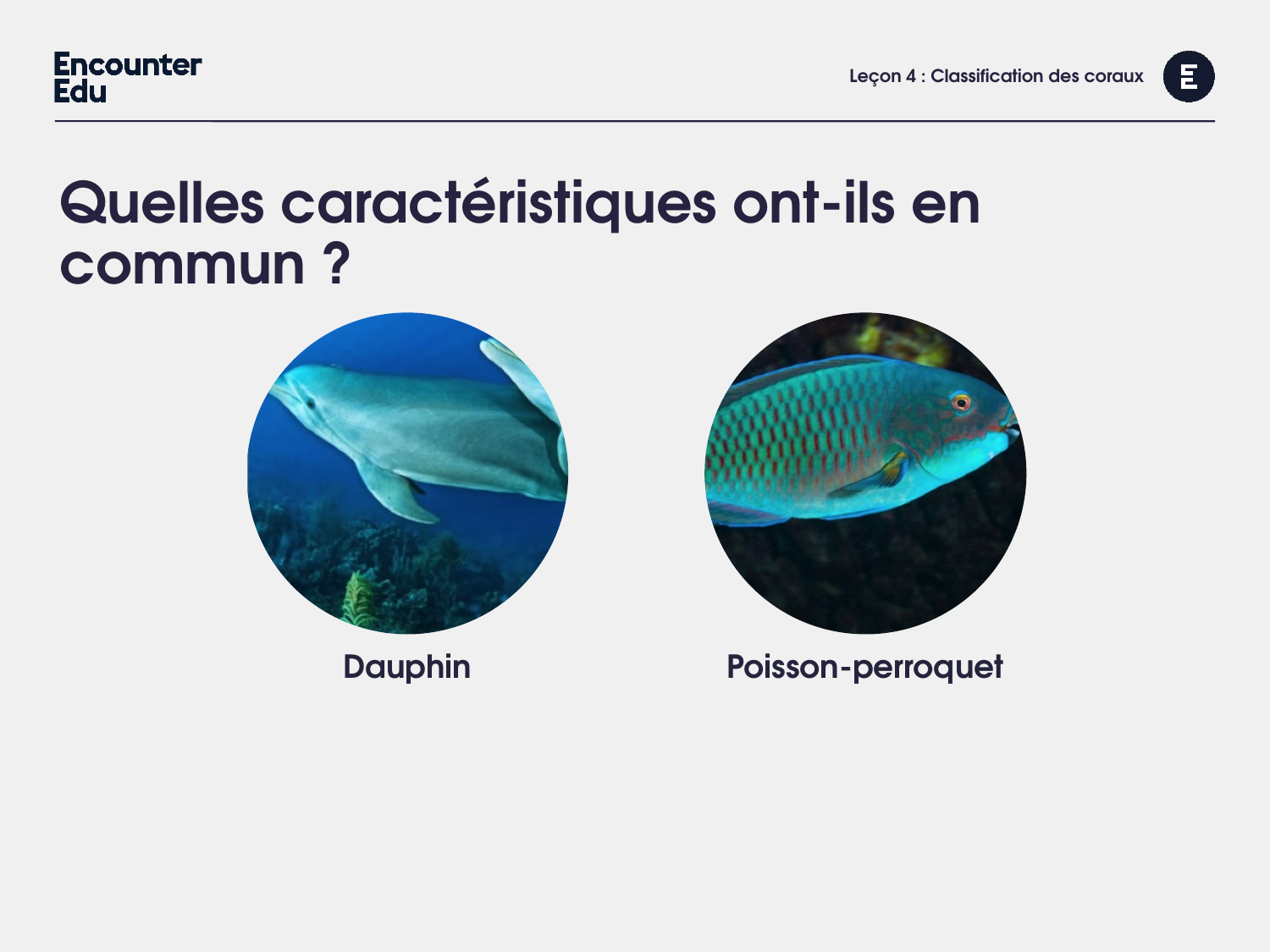

# Leçon 4 : Classification des coraux
Quelles caractéristiques ont-ils en commun ?

Dauphin
Poisson-perroquet